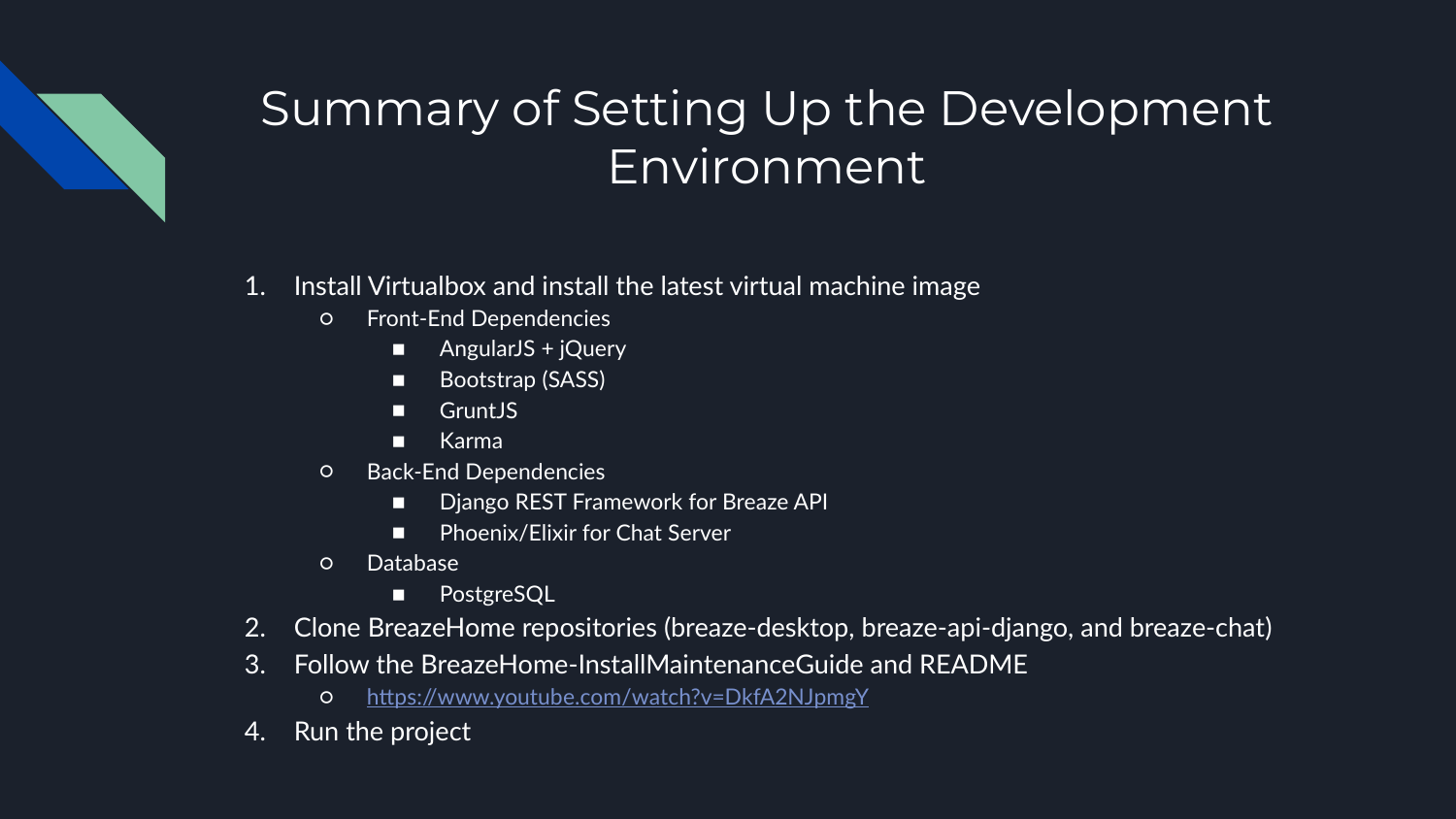

# Summary of Setting Up the Development Environment
Install Virtualbox and install the latest virtual machine image
Front-End Dependencies
AngularJS + jQuery
Bootstrap (SASS)
GruntJS
Karma
Back-End Dependencies
Django REST Framework for Breaze API
Phoenix/Elixir for Chat Server
Database
PostgreSQL
Clone BreazeHome repositories (breaze-desktop, breaze-api-django, and breaze-chat)
Follow the BreazeHome-InstallMaintenanceGuide and README
https://www.youtube.com/watch?v=DkfA2NJpmgY
Run the project